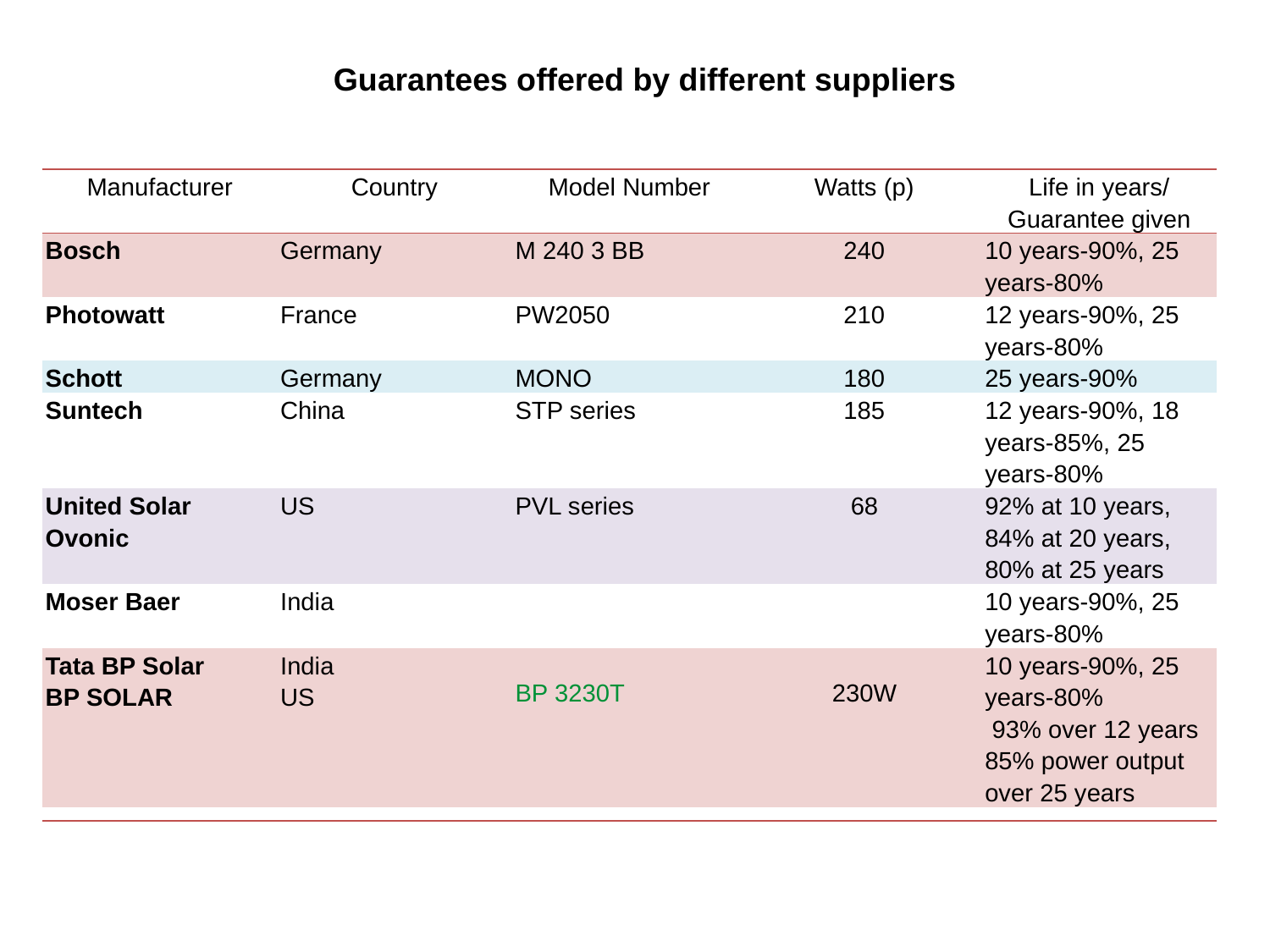

Guarantees offered by different suppliers
| Manufacturer | Country | Model Number | Watts (p) | Life in years/ Guarantee given |
| --- | --- | --- | --- | --- |
| Bosch | Germany | M 240 3 BB | 240 | 10 years-90%, 25 years-80% |
| Photowatt | France | PW2050 | 210 | 12 years-90%, 25 years-80% |
| Schott | Germany | MONO | 180 | 25 years-90% |
| Suntech | China | STP series | 185 | 12 years-90%, 18 years-85%, 25 years-80% |
| United Solar Ovonic | US | PVL series | 68 | 92% at 10 years, 84% at 20 years, 80% at 25 years |
| Moser Baer | India |  |  | 10 years-90%, 25 years-80% |
| Tata BP Solar BP SOLAR | India US | BP 3230T | 230W | 10 years-90%, 25 years-80% 93% over 12 years 85% power output over 25 years |
|  |  |  |  |  |